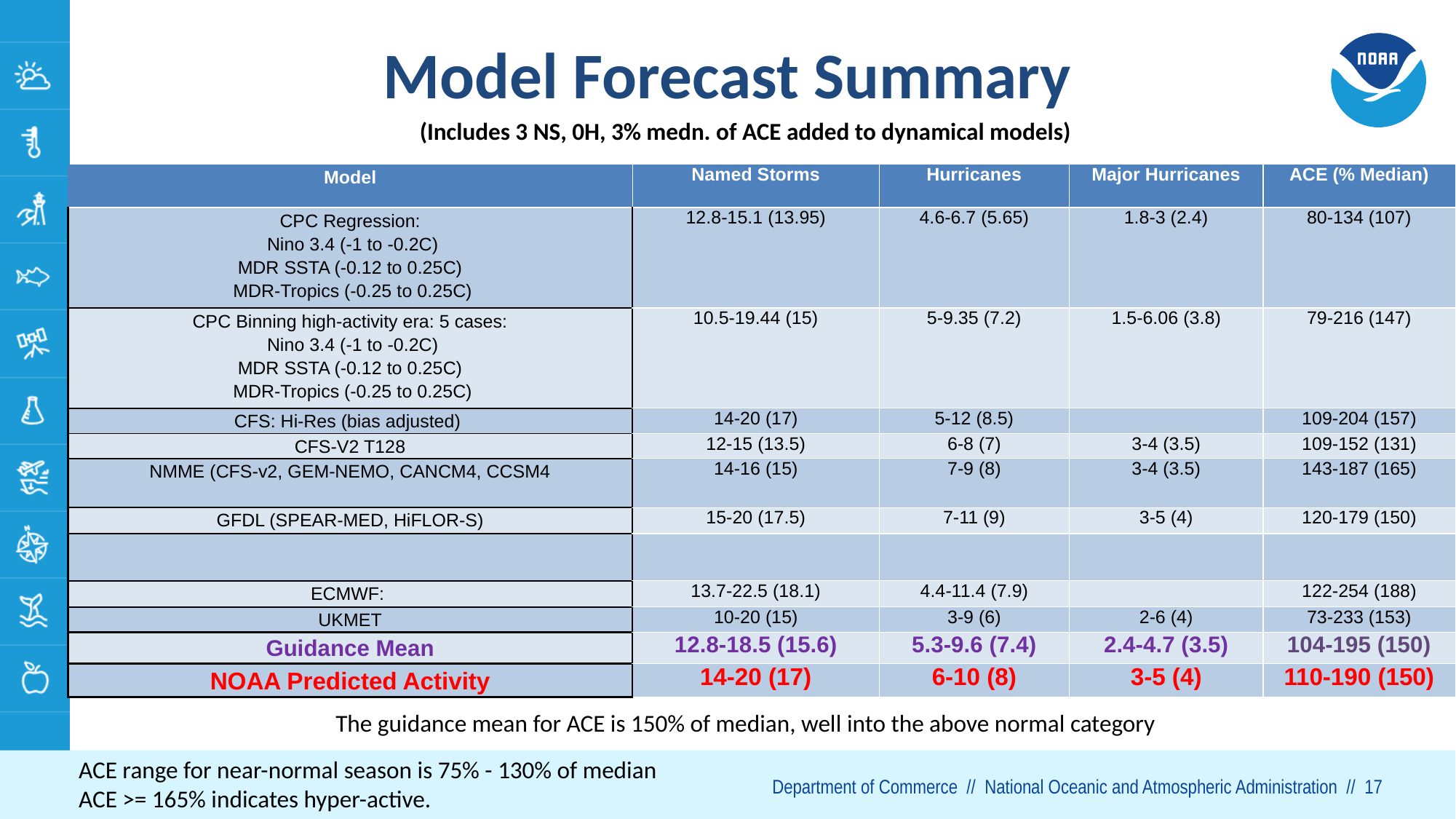

# Model Forecast Summary
(Includes 3 NS, 0H, 3% medn. of ACE added to dynamical models)
| Model | Named Storms | Hurricanes | Major Hurricanes | ACE (% Median) |
| --- | --- | --- | --- | --- |
| CPC Regression: Nino 3.4 (-1 to -0.2C) MDR SSTA (-0.12 to 0.25C) MDR-Tropics (-0.25 to 0.25C) | 12.8-15.1 (13.95) | 4.6-6.7 (5.65) | 1.8-3 (2.4) | 80-134 (107) |
| CPC Binning high-activity era: 5 cases: Nino 3.4 (-1 to -0.2C) MDR SSTA (-0.12 to 0.25C) MDR-Tropics (-0.25 to 0.25C) | 10.5-19.44 (15) | 5-9.35 (7.2) | 1.5-6.06 (3.8) | 79-216 (147) |
| CFS: Hi-Res (bias adjusted) | 14-20 (17) | 5-12 (8.5) |  | 109-204 (157) |
| CFS-V2 T128 | 12-15 (13.5) | 6-8 (7) | 3-4 (3.5) | 109-152 (131) |
| NMME (CFS-v2, GEM-NEMO, CANCM4, CCSM4 | 14-16 (15) | 7-9 (8) | 3-4 (3.5) | 143-187 (165) |
| GFDL (SPEAR-MED, HiFLOR-S) | 15-20 (17.5) | 7-11 (9) | 3-5 (4) | 120-179 (150) |
|  |  |  |  |  |
| ECMWF: | 13.7-22.5 (18.1) | 4.4-11.4 (7.9) |  | 122-254 (188) |
| UKMET | 10-20 (15) | 3-9 (6) | 2-6 (4) | 73-233 (153) |
| Guidance Mean | 12.8-18.5 (15.6) | 5.3-9.6 (7.4) | 2.4-4.7 (3.5) | 104-195 (150) |
| NOAA Predicted Activity | 14-20 (17) | 6-10 (8) | 3-5 (4) | 110-190 (150) |
The guidance mean for ACE is 150% of median, well into the above normal category
ACE range for near-normal season is 75% - 130% of median
ACE >= 165% indicates hyper-active.